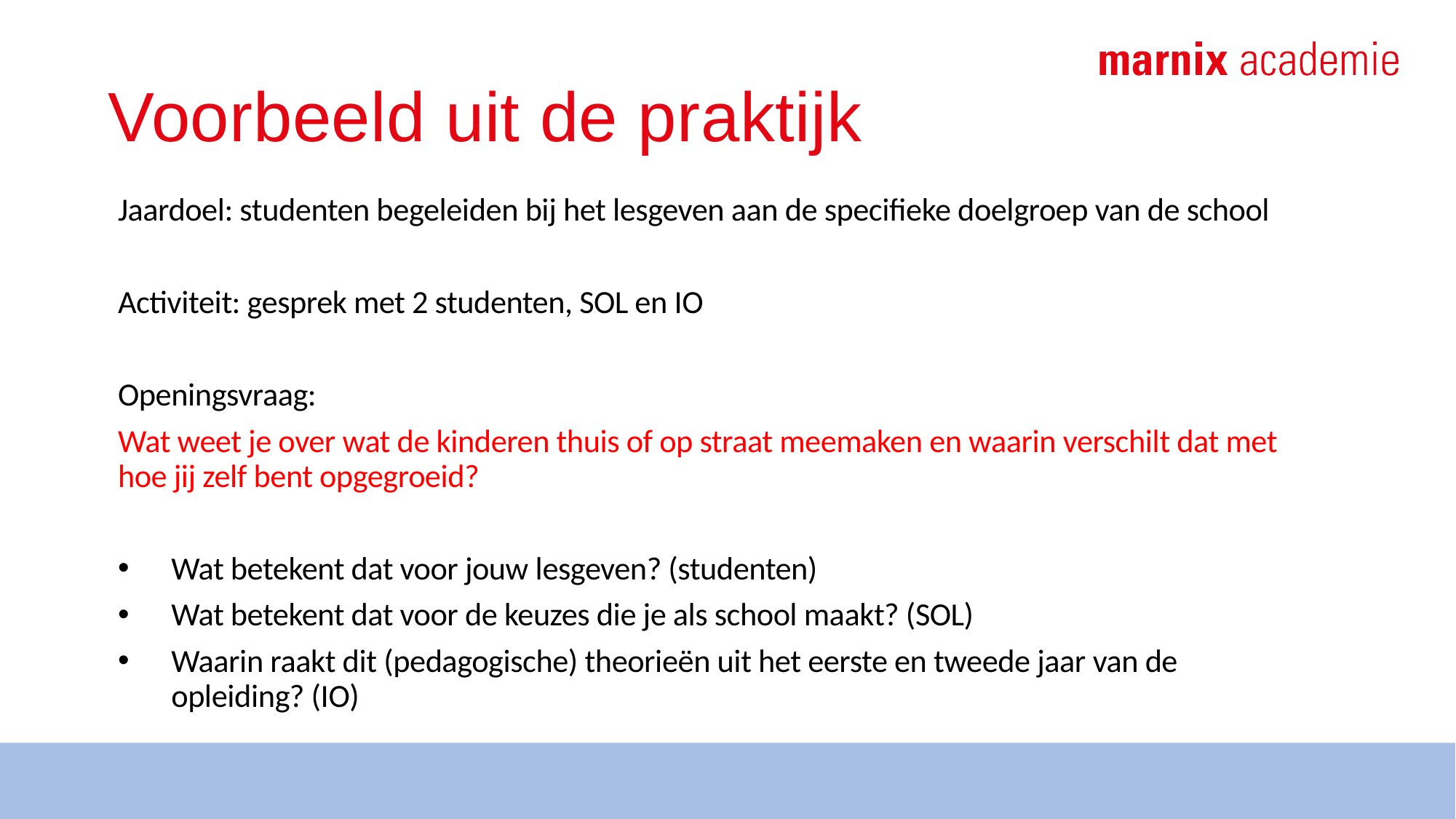

# Voorbeeld uit de praktijk
Jaardoel: studenten begeleiden bij het lesgeven aan de specifieke doelgroep van de school

Activiteit: gesprek met 2 studenten, SOL en IO

Openingsvraag:
Wat weet je over wat de kinderen thuis of op straat meemaken en waarin verschilt dat met hoe jij zelf bent opgegroeid?

Wat betekent dat voor jouw lesgeven? (studenten)
Wat betekent dat voor de keuzes die je als school maakt? (SOL)
Waarin raakt dit (pedagogische) theorieën uit het eerste en tweede jaar van de opleiding? (IO)